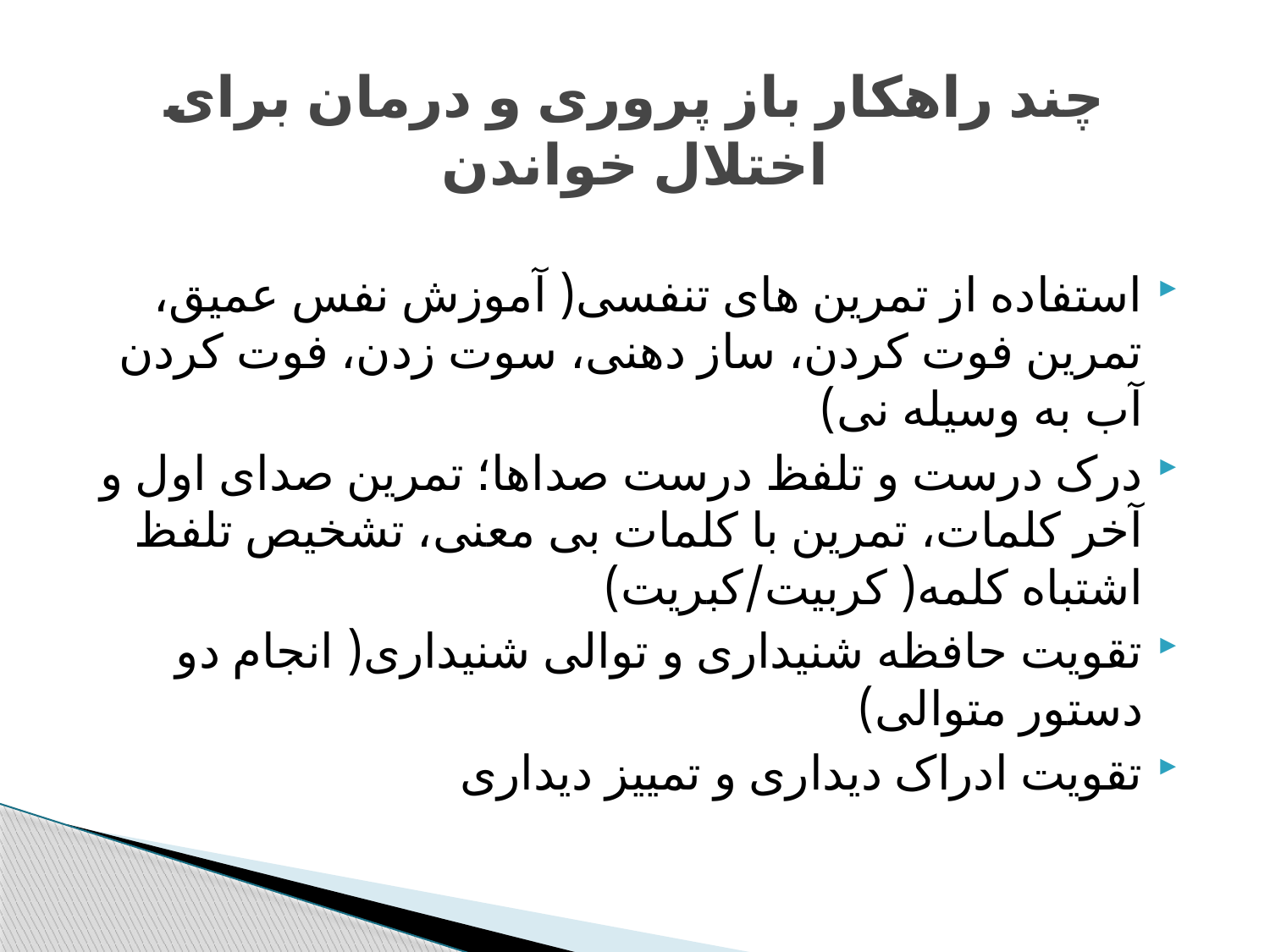

# چند راهکار باز پروری و درمان برای اختلال خواندن
استفاده از تمرین های تنفسی( آموزش نفس عمیق، تمرین فوت کردن، ساز دهنی، سوت زدن، فوت کردن آب به وسیله نی)
درک درست و تلفظ درست صداها؛ تمرین صدای اول و آخر کلمات، تمرین با کلمات بی معنی، تشخیص تلفظ اشتباه کلمه( کربیت/کبریت)
تقویت حافظه شنیداری و توالی شنیداری( انجام دو دستور متوالی)
تقویت ادراک دیداری و تمییز دیداری